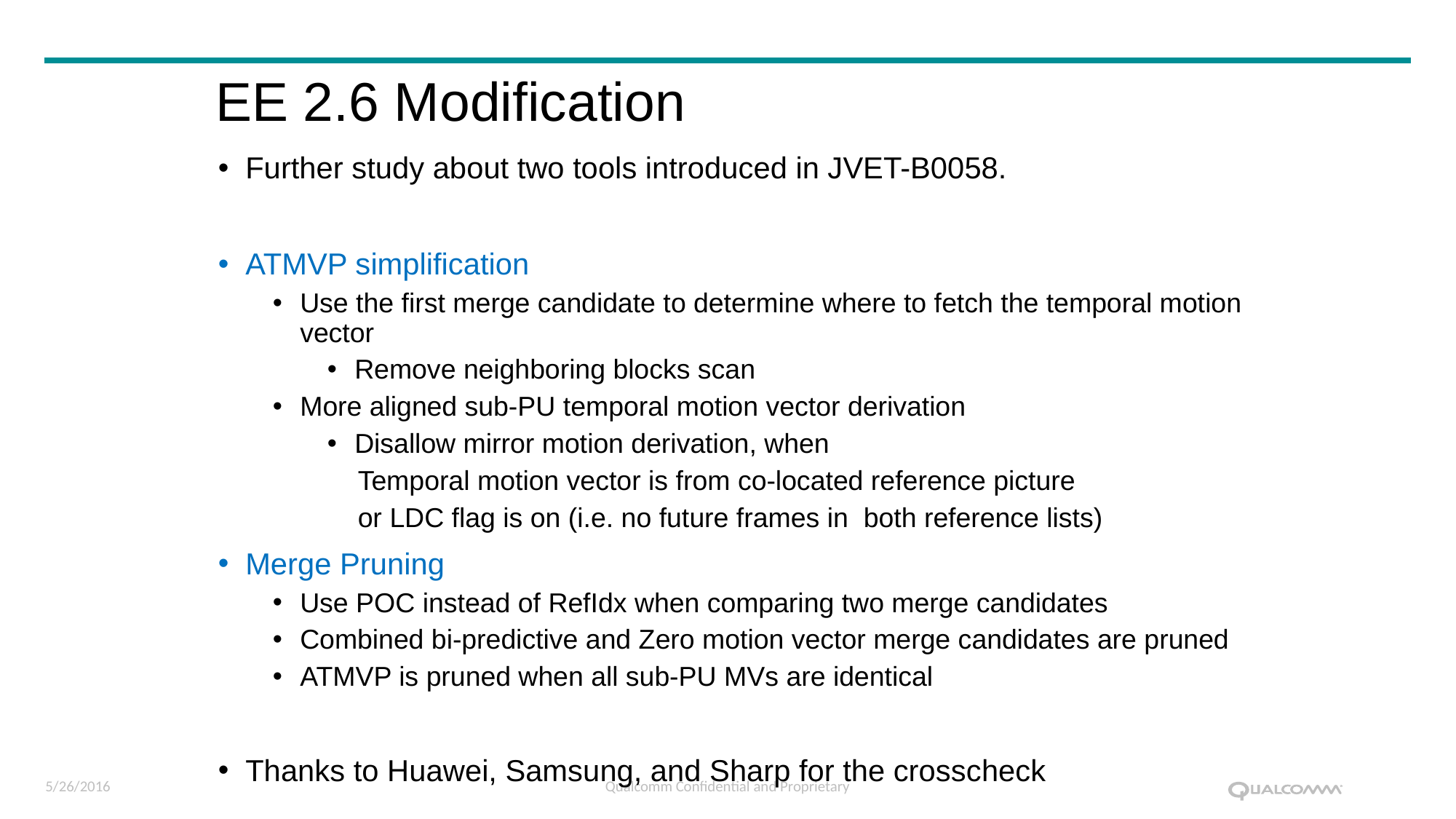

# EE 2.6 Modification
Further study about two tools introduced in JVET-B0058.

ATMVP simplification
Use the first merge candidate to determine where to fetch the temporal motion vector
Remove neighboring blocks scan
More aligned sub-PU temporal motion vector derivation
Disallow mirror motion derivation, when
    Temporal motion vector is from co-located reference picture
    or LDC flag is on (i.e. no future frames in  both reference lists)
Merge Pruning
Use POC instead of RefIdx when comparing two merge candidates
Combined bi-predictive and Zero motion vector merge candidates are pruned
ATMVP is pruned when all sub-PU MVs are identical

Thanks to Huawei, Samsung, and Sharp for the crosscheck